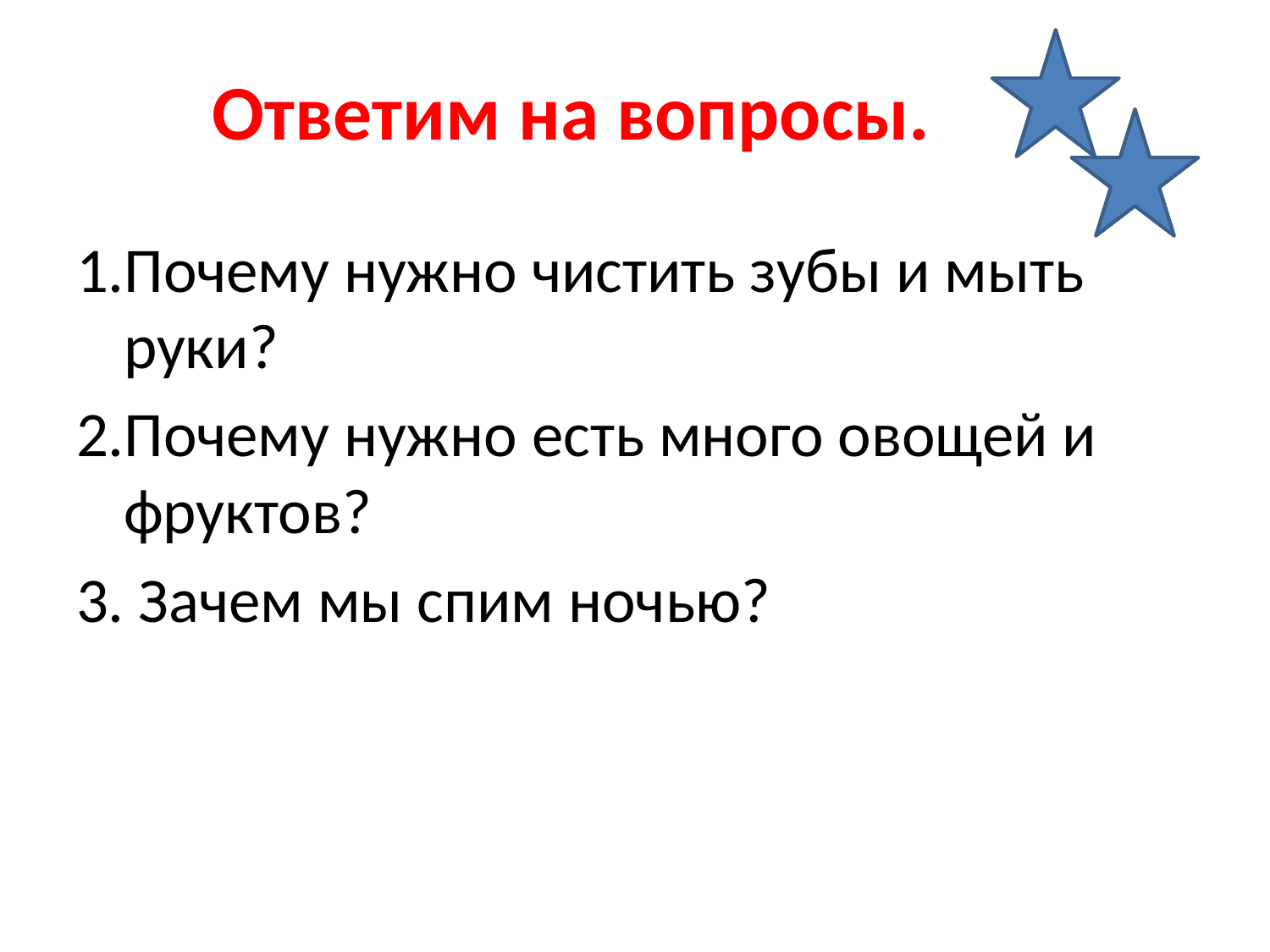

# Ответим на вопросы.

1.Почему нужно чистить зубы и мыть руки?
2.Почему нужно есть много овощей и фруктов?
3. Зачем мы спим ночью?